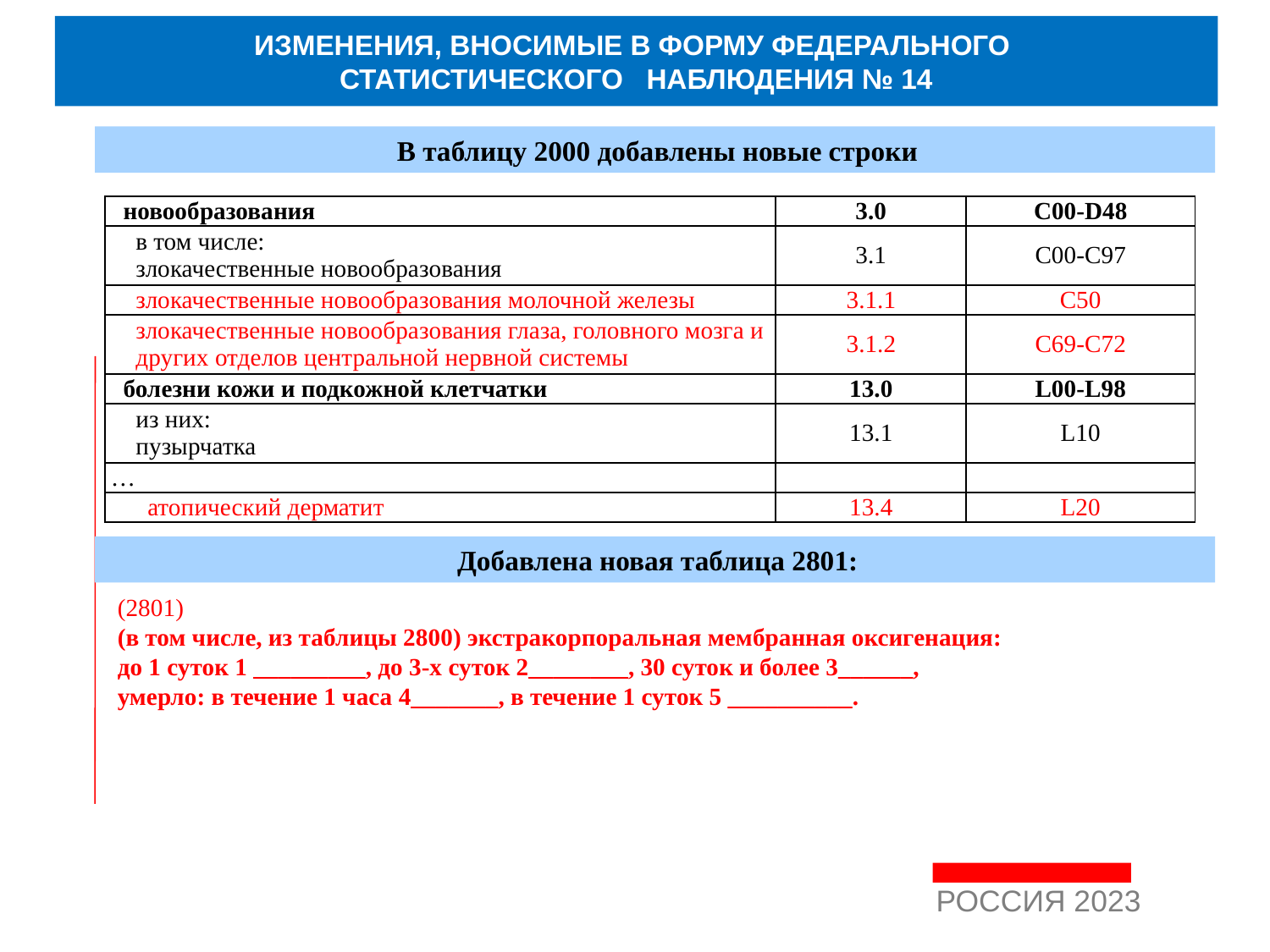

ИЗМЕНЕНИЯ, ВНОСИМЫЕ В ФОРМУ ФЕДЕРАЛЬНОГО
СТАТИСТИЧЕСКОГО   НАБЛЮДЕНИЯ № 14

В таблицу 2000 добавлены новые строки
| новообразования | 3.0 | С00-D48 |
| --- | --- | --- |
| в том числе: злокачественные новообразования | 3.1 | С00-С97 |
| злокачественные новообразования молочной железы | 3.1.1 | С50 |
| злокачественные новообразования глаза, головного мозга и других отделов центральной нервной системы | 3.1.2 | С69-С72 |
| болезни кожи и подкожной клетчатки | 13.0 | L00-L98 |
| из них: пузырчатка | 13.1 | L10 |
| … |  |  |
| атопический дерматит | 13.4 | L20 |
																	Код по ОКЕИ: человек - 792

Добавлена новая таблица 2801:
(2801)
(в том числе, из таблицы 2800) экстракорпоральная мембранная оксигенация:
до 1 суток 1 _________, до 3-х суток 2________, 30 суток и более 3______,
умерло: в течение 1 часа 4_______, в течение 1 суток 5 __________.

РОССИЯ 2023